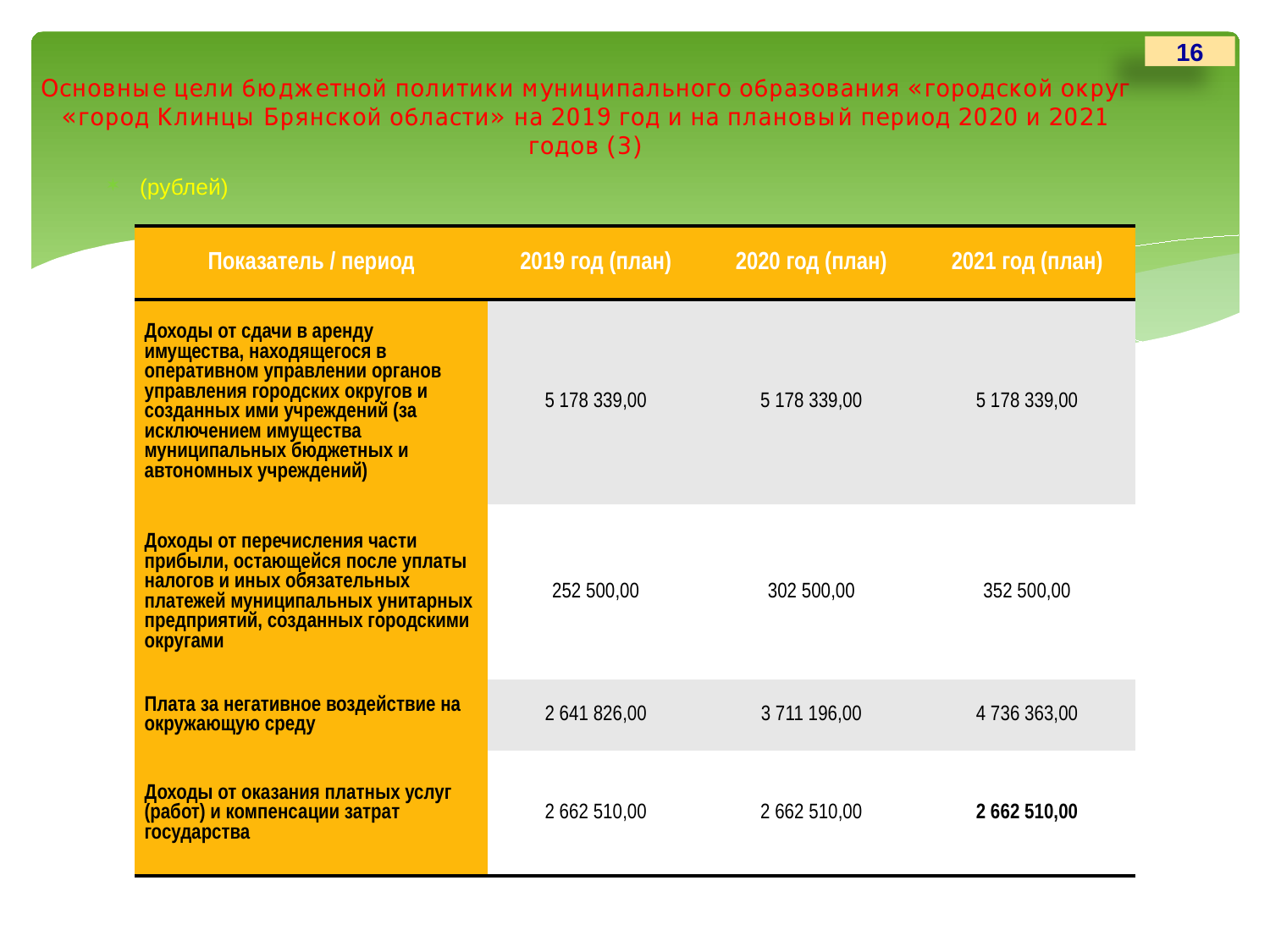

16
# Основные цели бюджетной политики муниципального образования «городской округ «город Клинцы Брянской области» на 2019 год и на плановый период 2020 и 2021 годов (3)
(рублей)
| Показатель / период | 2019 год (план) | 2020 год (план) | 2021 год (план) |
| --- | --- | --- | --- |
| Доходы от сдачи в аренду имущества, находящегося в оперативном управлении органов управления городских округов и созданных ими учреждений (за исключением имущества муниципальных бюджетных и автономных учреждений) | 5 178 339,00 | 5 178 339,00 | 5 178 339,00 |
| Доходы от перечисления части прибыли, остающейся после уплаты налогов и иных обязательных платежей муниципальных унитарных предприятий, созданных городскими округами | 252 500,00 | 302 500,00 | 352 500,00 |
| Плата за негативное воздействие на окружающую среду | 2 641 826,00 | 3 711 196,00 | 4 736 363,00 |
| Доходы от оказания платных услуг (работ) и компенсации затрат государства | 2 662 510,00 | 2 662 510,00 | 2 662 510,00 |